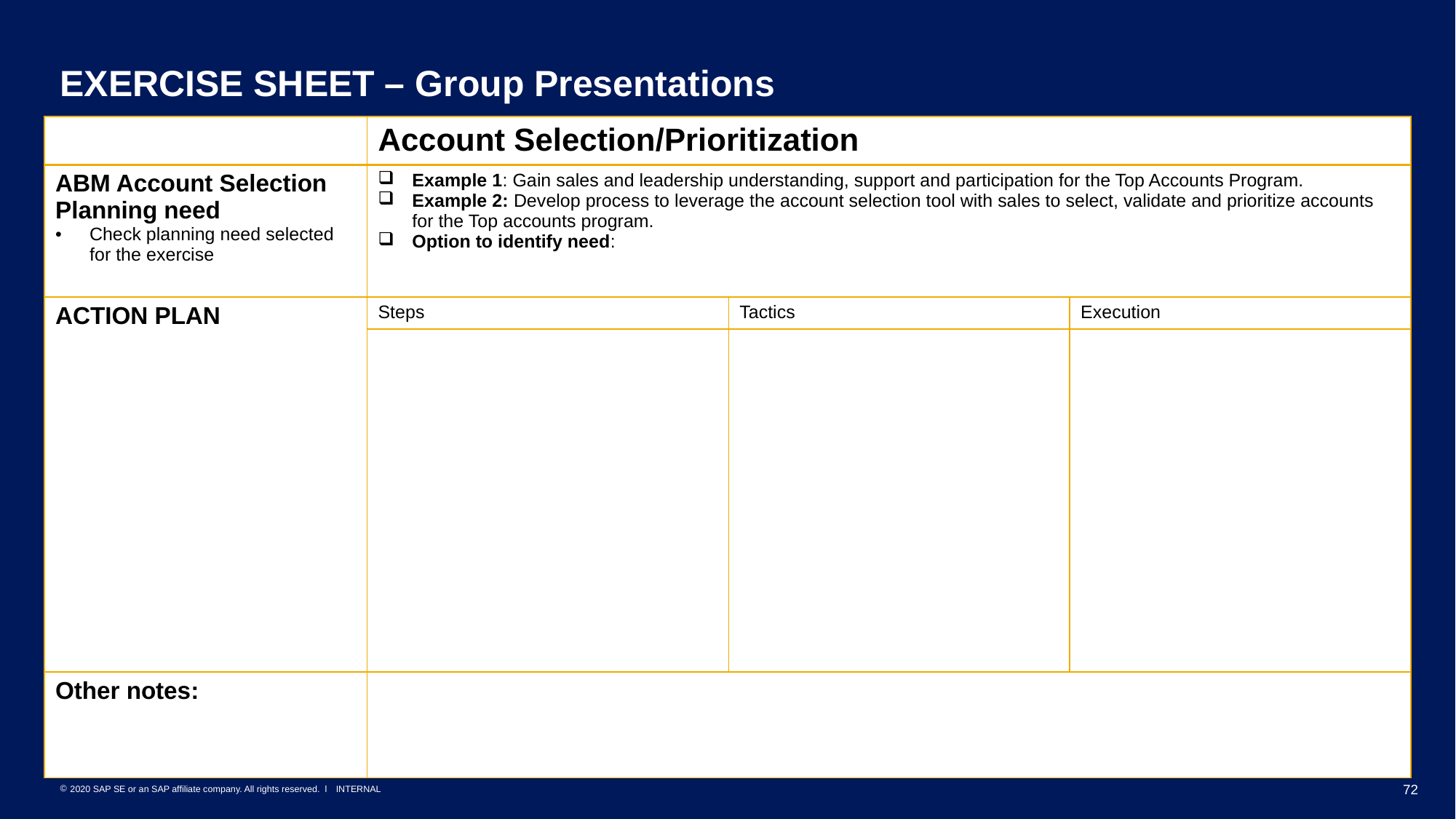

# EXERCISE SHEET – Group Presentations
|  | Account Selection/Prioritization |  |  |
| --- | --- | --- | --- |
| ABM Account Selection Planning need Check planning need selected for the exercise | Example 1: Gain sales and leadership understanding, support and participation for the Top Accounts Program. Example 2: Develop process to leverage the account selection tool with sales to select, validate and prioritize accounts for the Top accounts program. Option to identify need: |  |  |
| ACTION PLAN | Steps | Tactics | Execution |
|  |  |  |  |
| Other notes: |  |  |  |